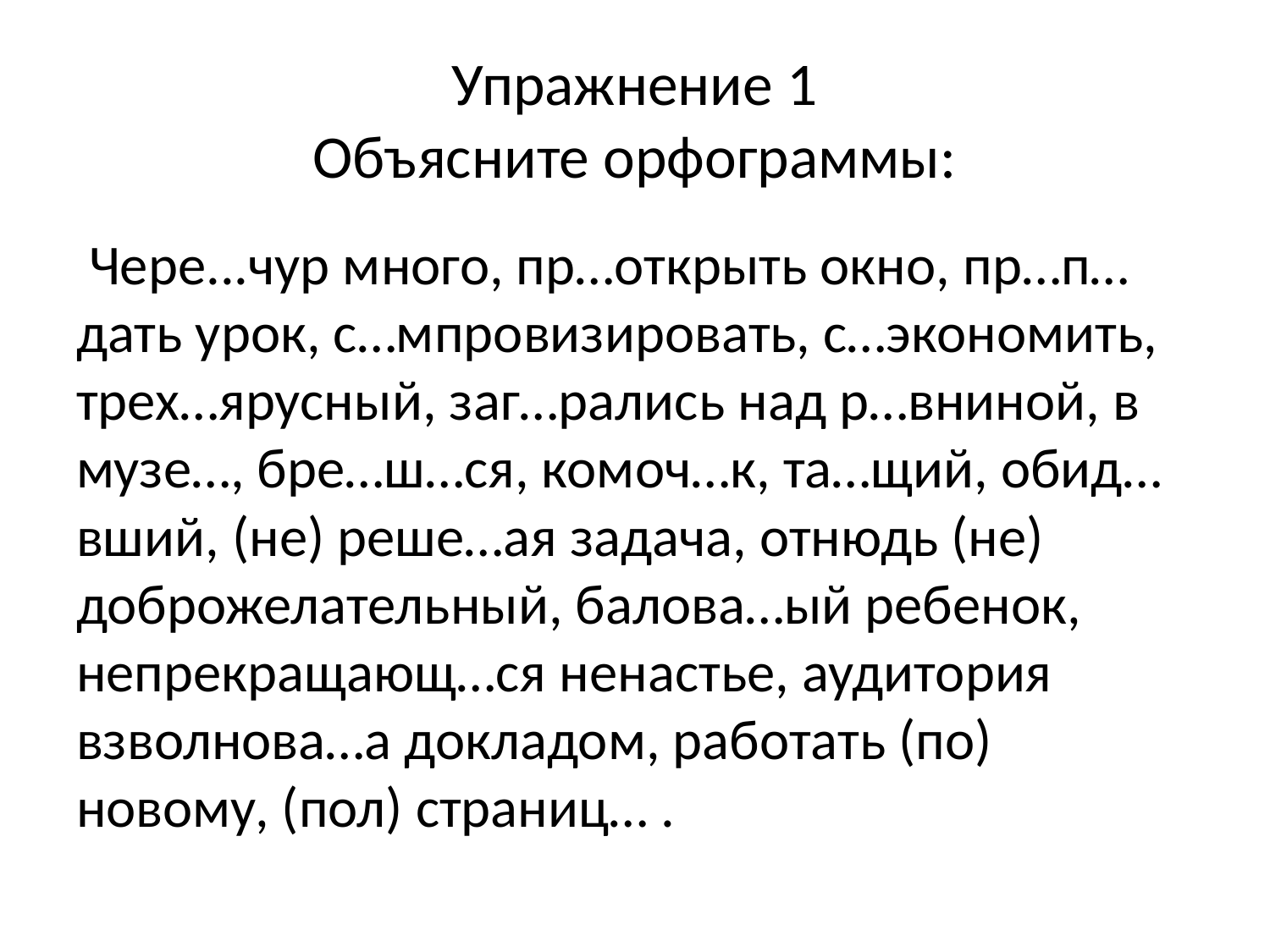

# Упражнение 1 Объясните орфограммы:
 Чере...чур много, пр…открыть окно, пр…п…дать урок, с…мпровизировать, с…экономить, трех…ярусный, заг…рались над р…вниной, в музе…, бре…ш…ся, комоч…к, та…щий, обид…вший, (не) реше…ая задача, отнюдь (не) доброжелательный, балова…ый ребенок, непрекращающ…ся ненастье, аудитория взволнова…а докладом, работать (по) новому, (пол) страниц… .